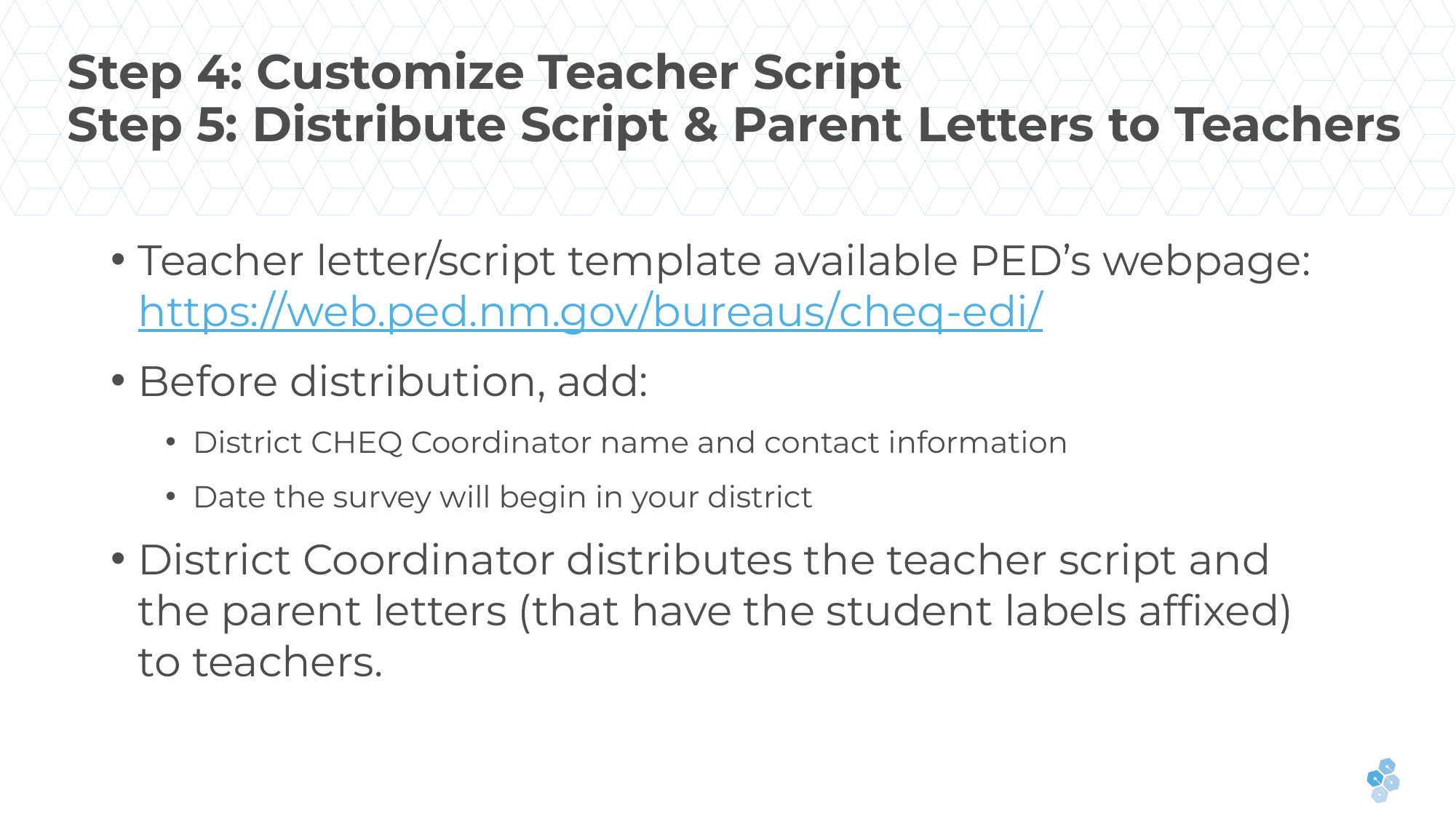

# Step 4: Customize Teacher Script Step 5: Distribute Script & Parent Letters to Teachers
Teacher letter/script template available PED’s webpage:  https://web.ped.nm.gov/bureaus/cheq-edi/
Before distribution, add:
District CHEQ Coordinator name and contact information
Date the survey will begin in your district
District Coordinator distributes the teacher script and the parent letters (that have the student labels affixed) to teachers.